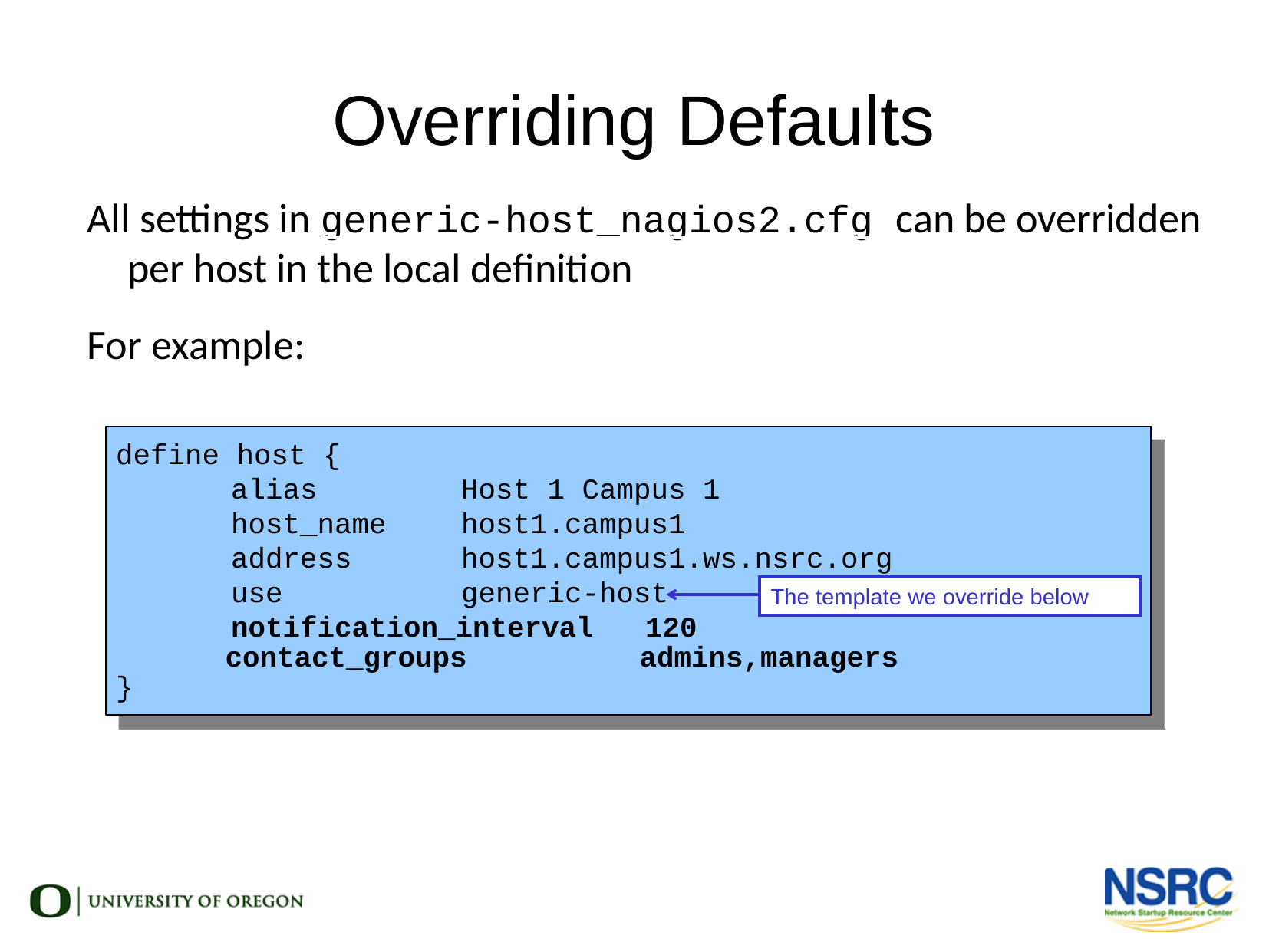

Overriding Defaults
All settings in generic-host_nagios2.cfg can be overridden per host in the local definition

For example:
define host {
	alias		Host 1 Campus 1
	host_name	host1.campus1
	address	host1.campus1.ws.nsrc.org
	use		generic-host
    	notification_interval   120
   contact_groups          admins,managers
}
The template we override below